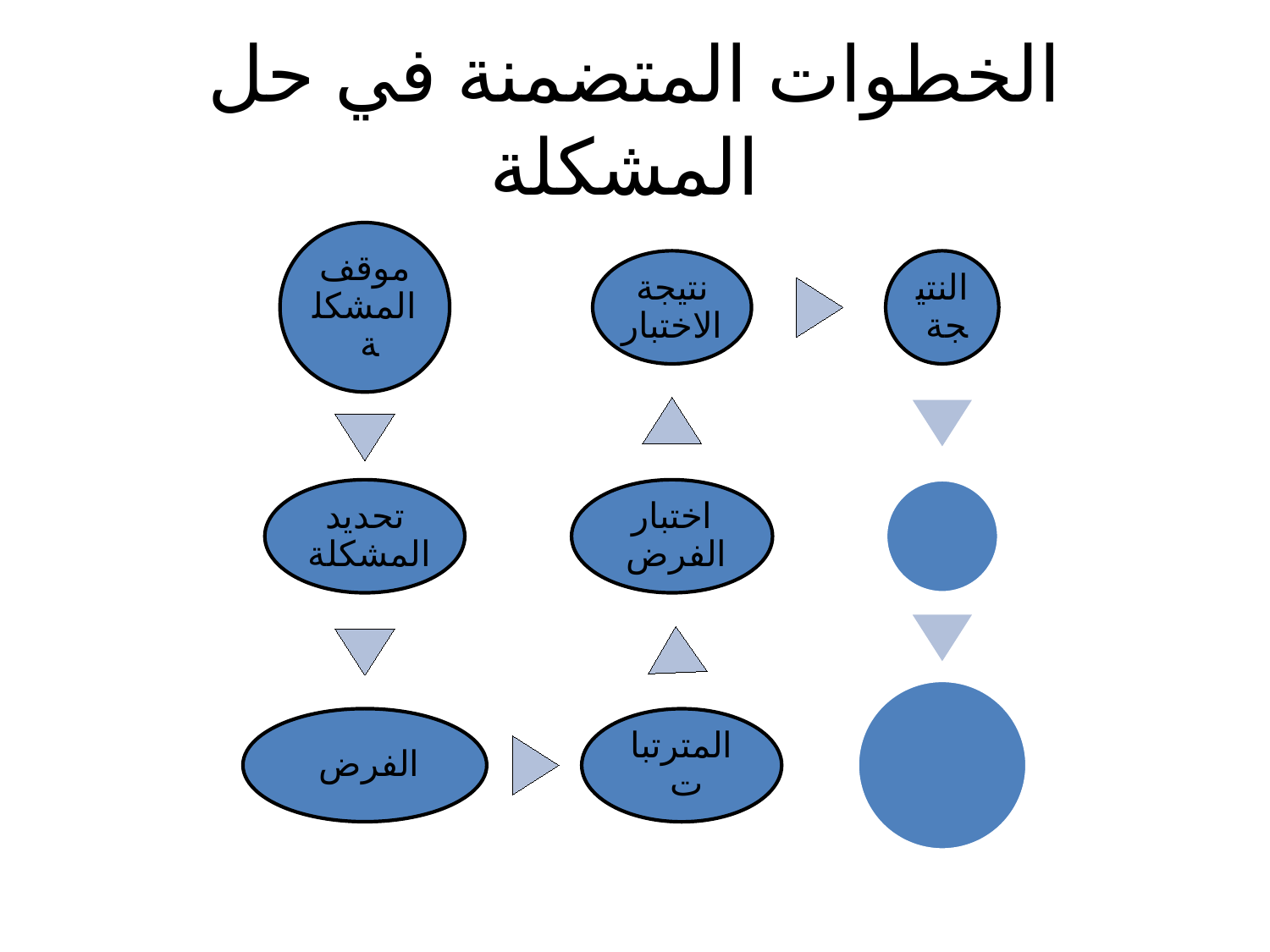

# الخطوات المتضمنة في حل المشكلة
موقف المشكلة
تحديد المشكلة
الفرض
المترتبات
اختبار الفرض
نتيجة الاختبار
النتيجة